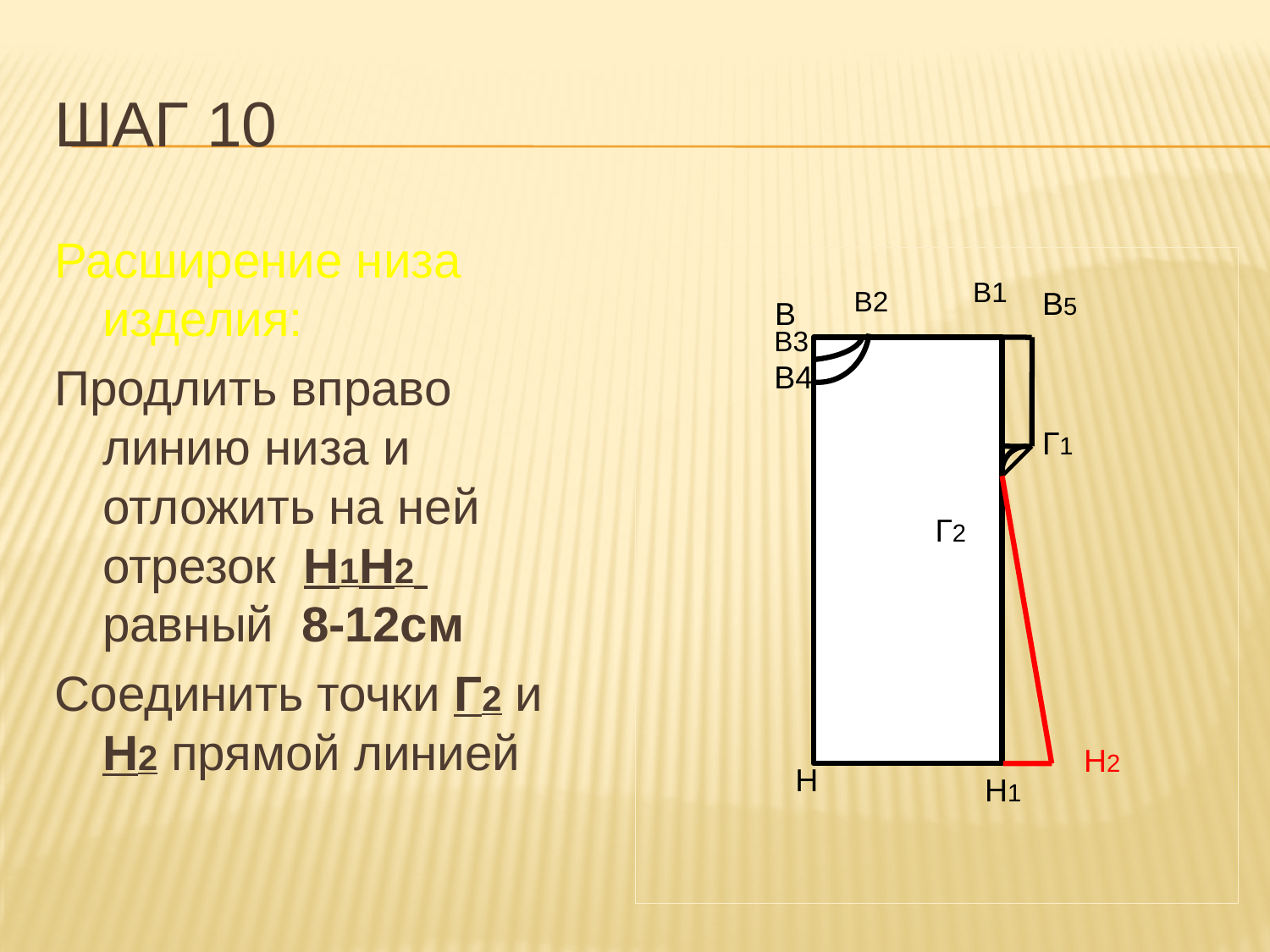

# Шаг 10

Расширение низа изделия:
Продлить вправо  линию низа и отложить на ней отрезок  Н1Н2  равный  8-12см
Соединить точки Г2 и Н2 прямой линией

В1

В2
В5

В
В3
В4
ГГ
Г1

  Г2

Н2
Н
Н1